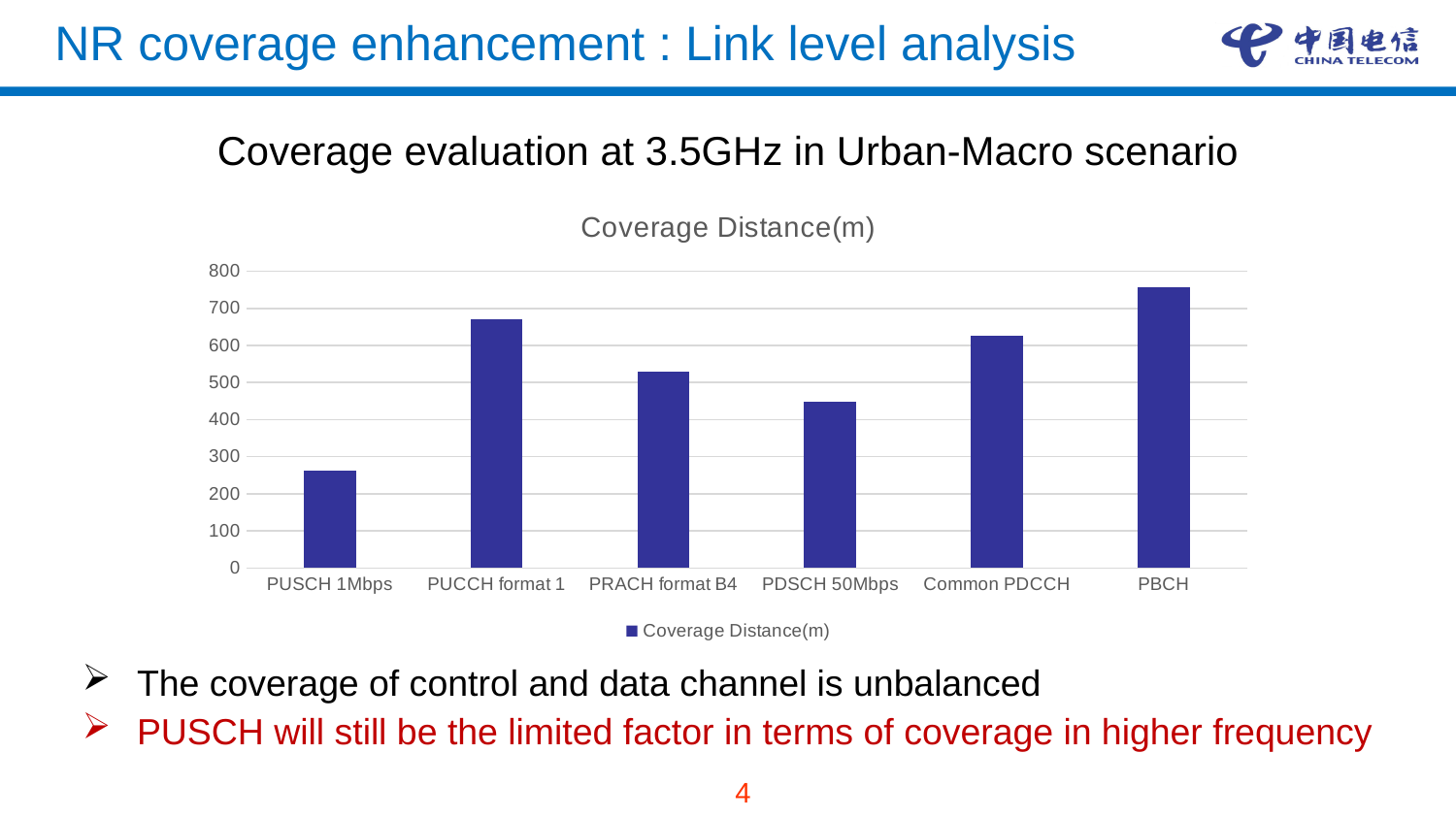

# NR coverage enhancement : Link level analysis
Coverage evaluation at 3.5GHz in Urban-Macro scenario

### Chart:

| Category | Coverage Distance(m) |
|---|---|
| PUSCH 1Mbps | 261.0 |
| PUCCH format 1 | 670.0 |
| PRACH format B4 | 530.0 |
| PDSCH 50Mbps | 449.0 |
| Common PDCCH | 626.0 |
| PBCH | 756.0 |
The coverage of control and data channel is unbalanced
PUSCH will still be the limited factor in terms of coverage in higher frequency
4